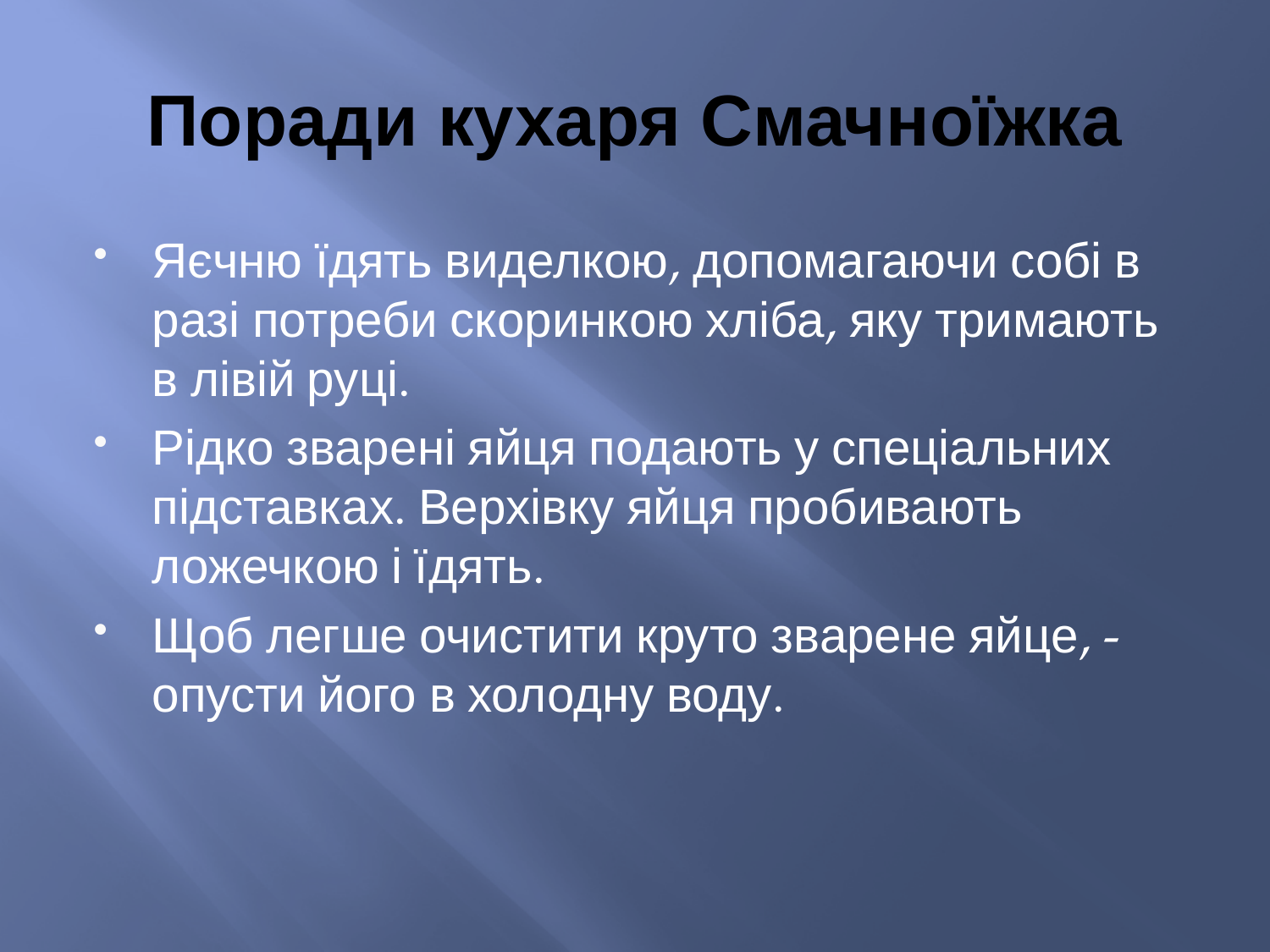

# Поради кухаря Смачноїжка
Яєчню їдять виделкою, допомагаючи собі в разі потреби скоринкою хліба, яку тримають в лівій руці.
Рідко зварені яйця подають у спеціальних підставках. Верхівку яйця пробивають ложечкою і їдять.
Щоб легше очистити круто зварене яйце, - опусти його в холодну воду.